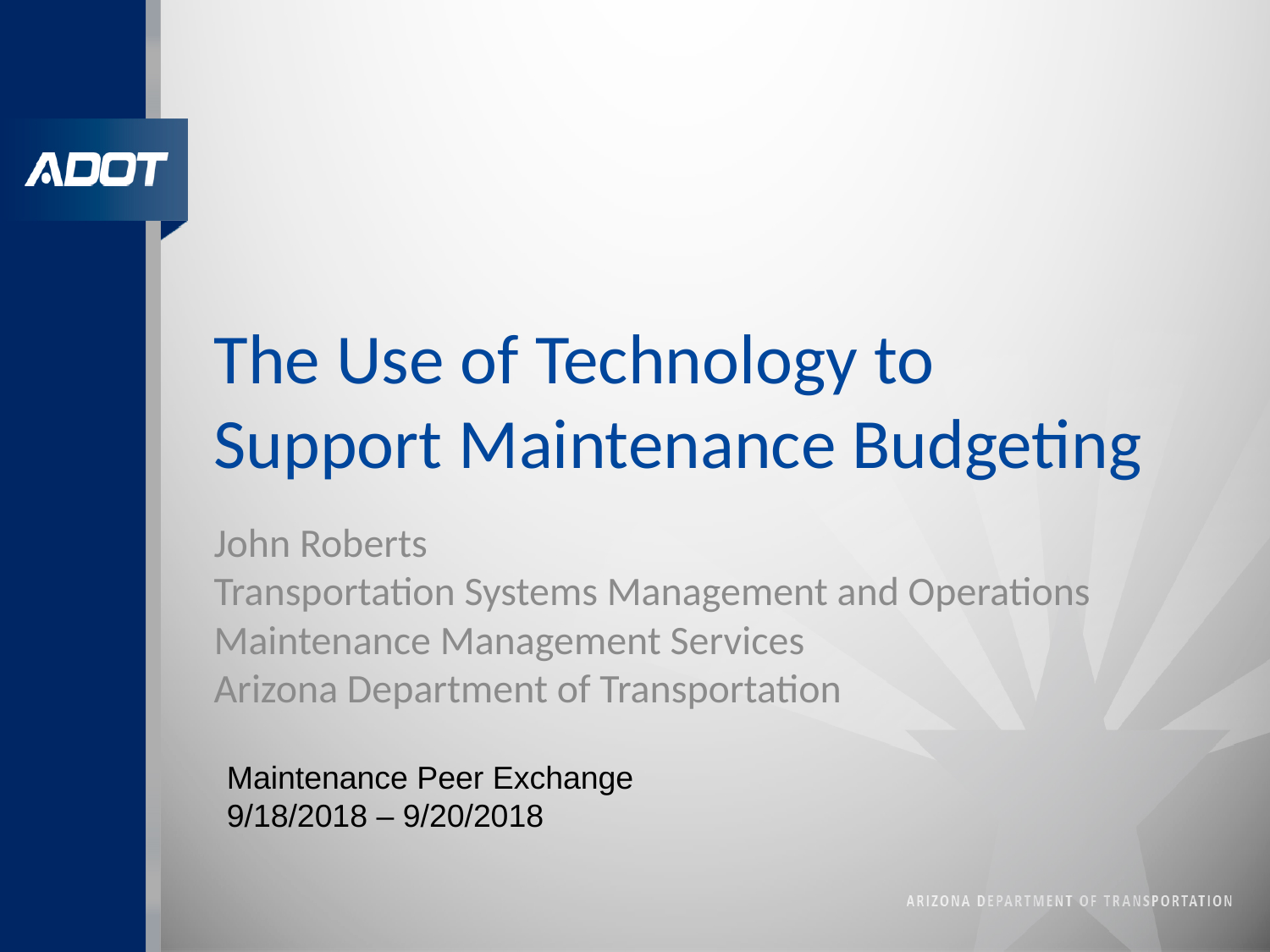

# The Use of Technology to Support Maintenance Budgeting
John Roberts
Transportation Systems Management and Operations
Maintenance Management Services
Arizona Department of Transportation
Maintenance Peer Exchange
9/18/2018 – 9/20/2018